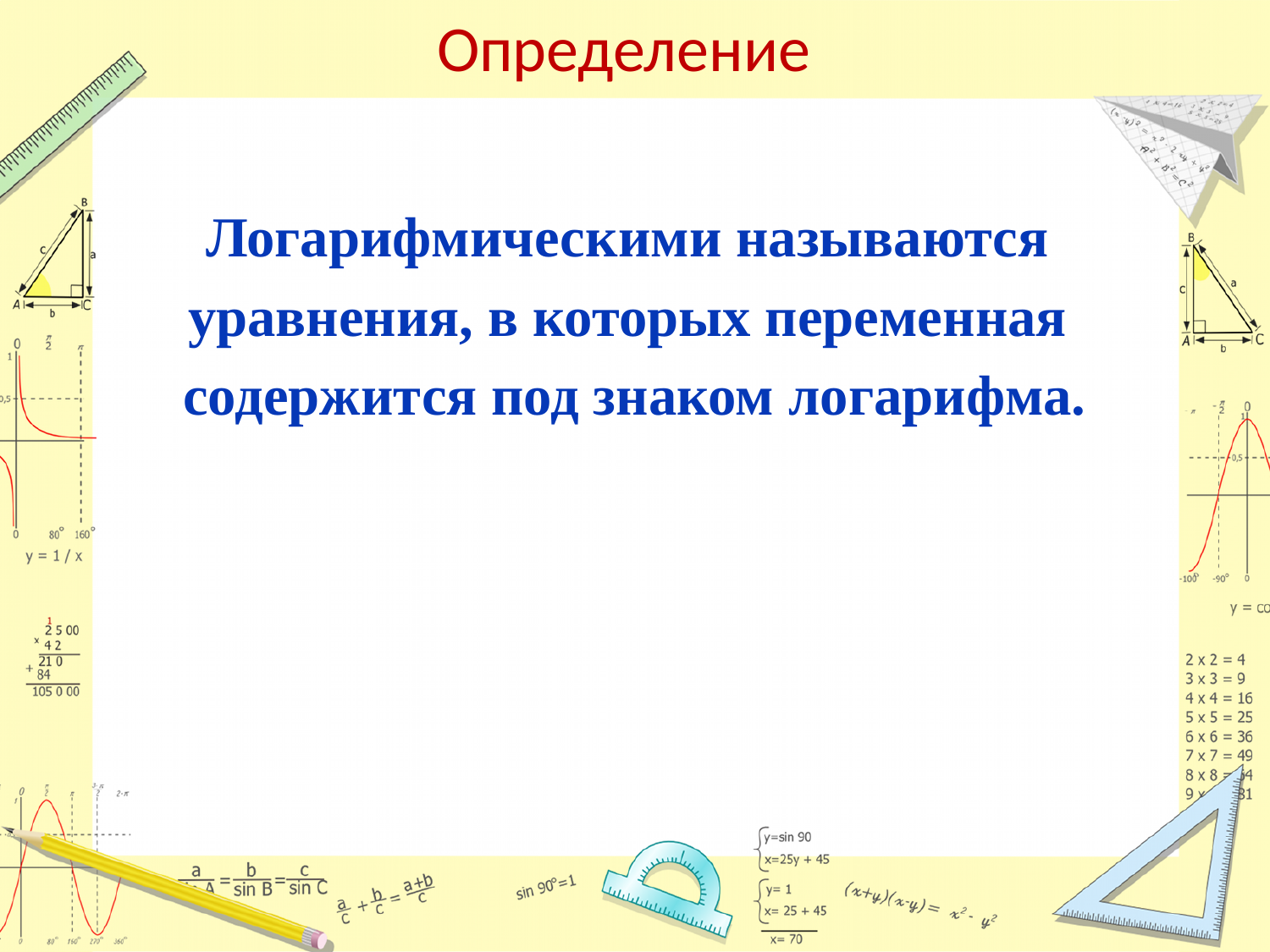

# Определение

Логарифмическими называются
уравнения, в которых переменная
содержится под знаком логарифма.